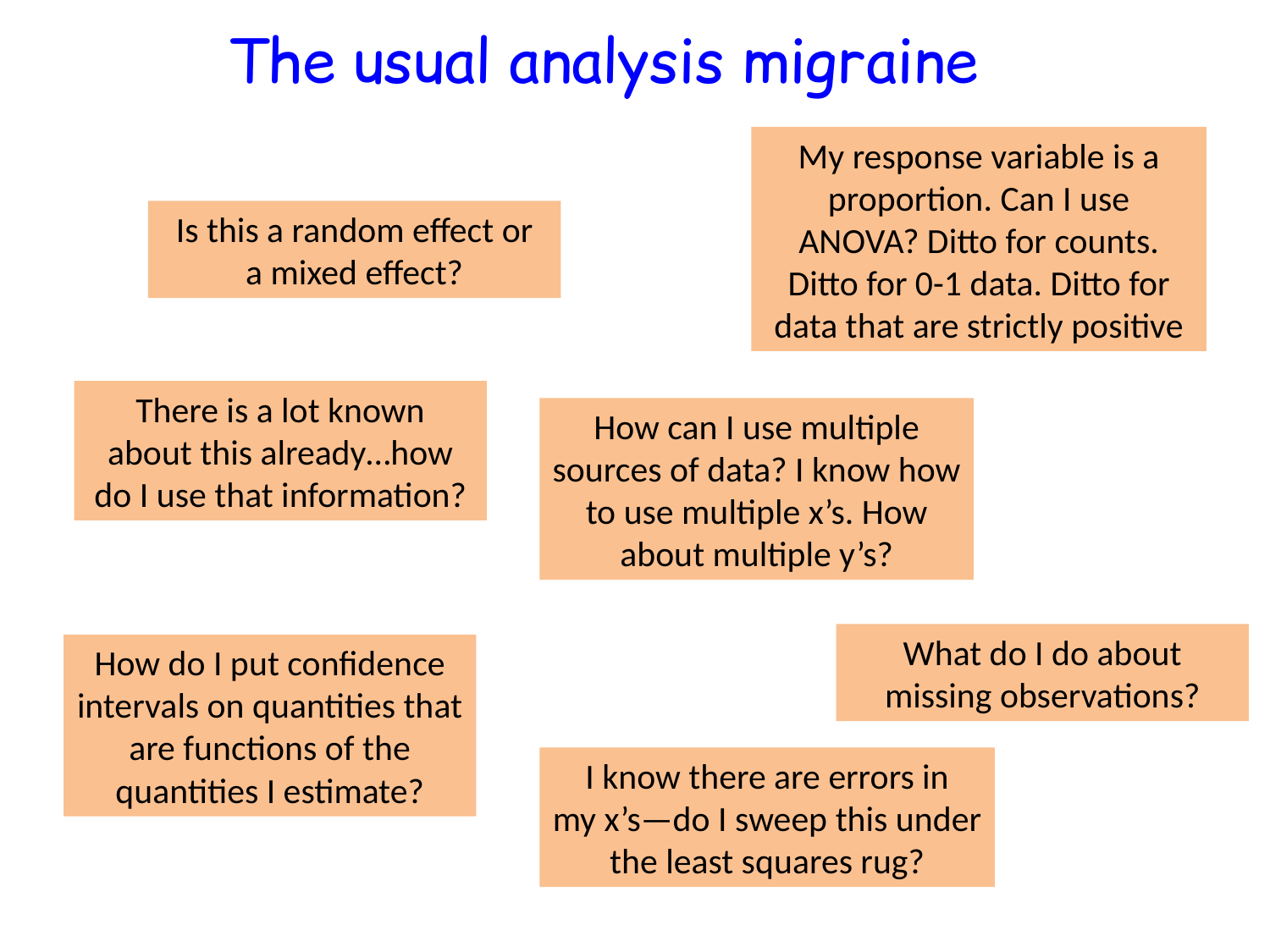

# The usual analysis migraine
My response variable is a proportion. Can I use ANOVA? Ditto for counts. Ditto for 0-1 data. Ditto for data that are strictly positive
Is this a random effect or
a mixed effect?
There is a lot known
about this already…how do I use that information?
How can I use multiple sources of data? I know how to use multiple x’s. How about multiple y’s?
What do I do about
missing observations?
How do I put confidence intervals on quantities that are functions of the quantities I estimate?
I know there are errors in
my x’s—do I sweep this under the least squares rug?